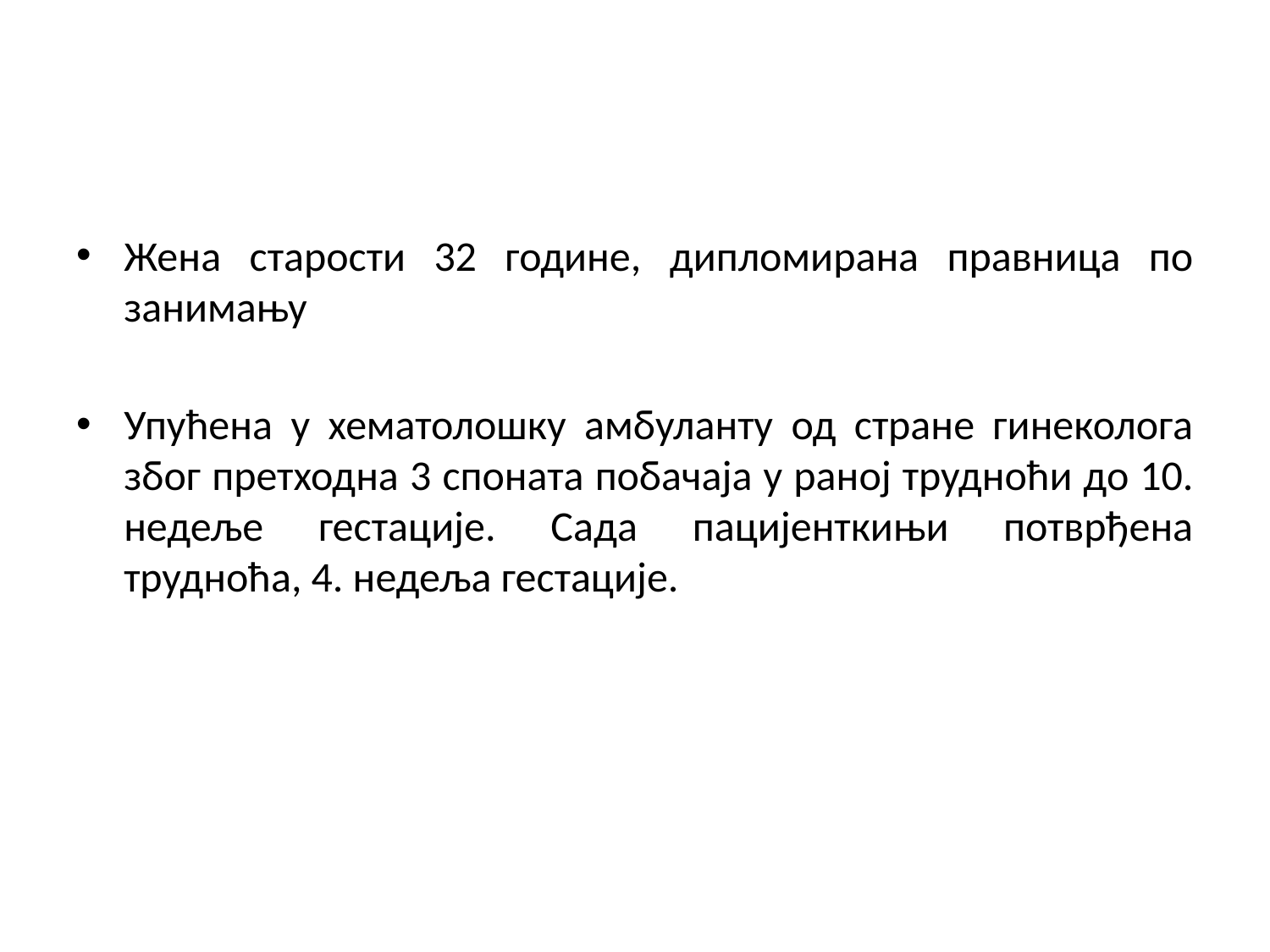

#
Жена старости 32 године, дипломирана правница по занимању

Упућена у хематолошку амбуланту од стране гинеколога због претходна 3 споната побачаја у раној трудноћи до 10. недеље гестације. Сада пацијенткињи потврђена трудноћа, 4. недеља гестације.